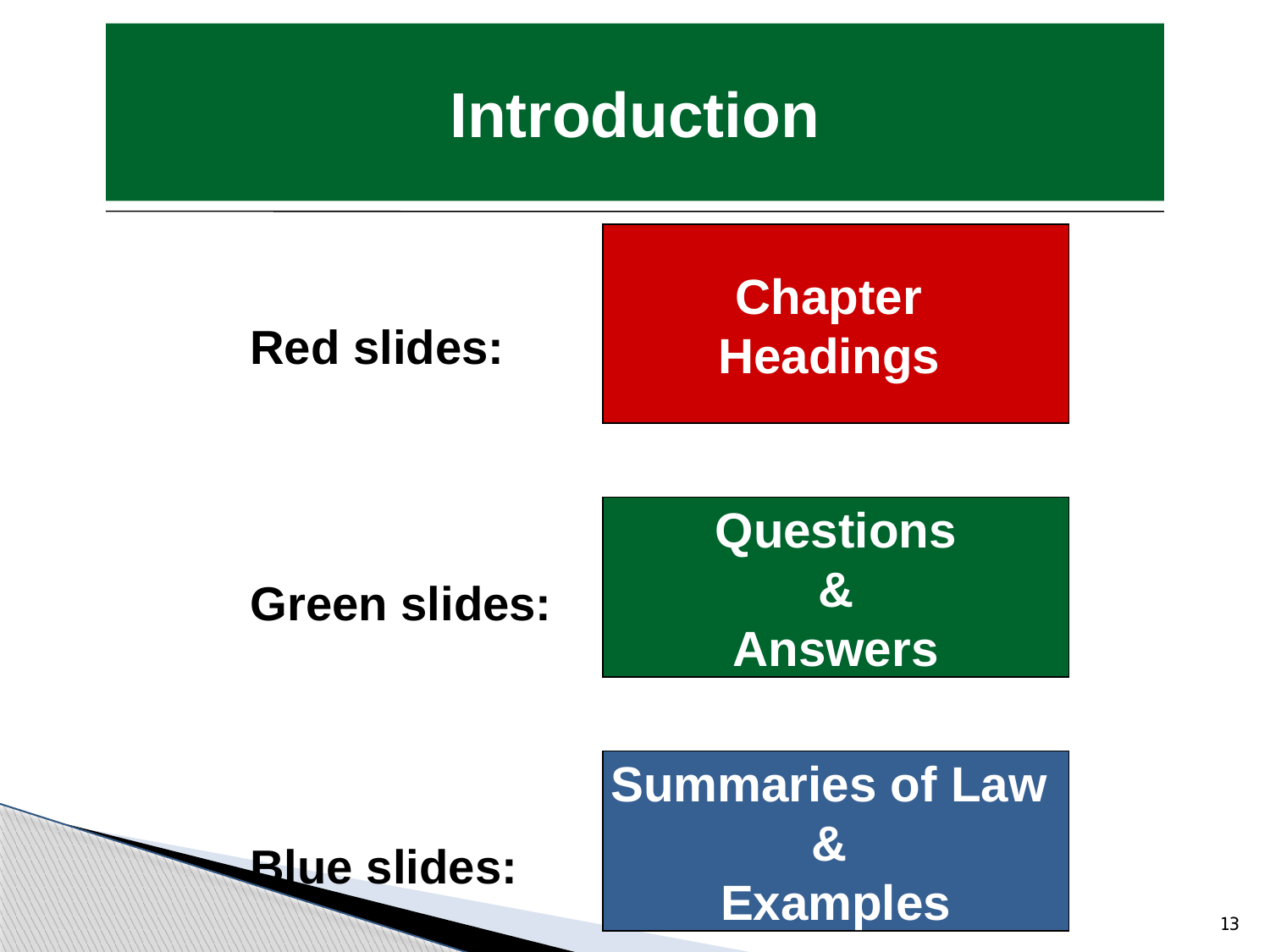

# Introduction
Chapter
Headings

Red slides:

Green slides:

Blue slides:

Questions
&
Answers
Summaries of Law
&
Examples
13